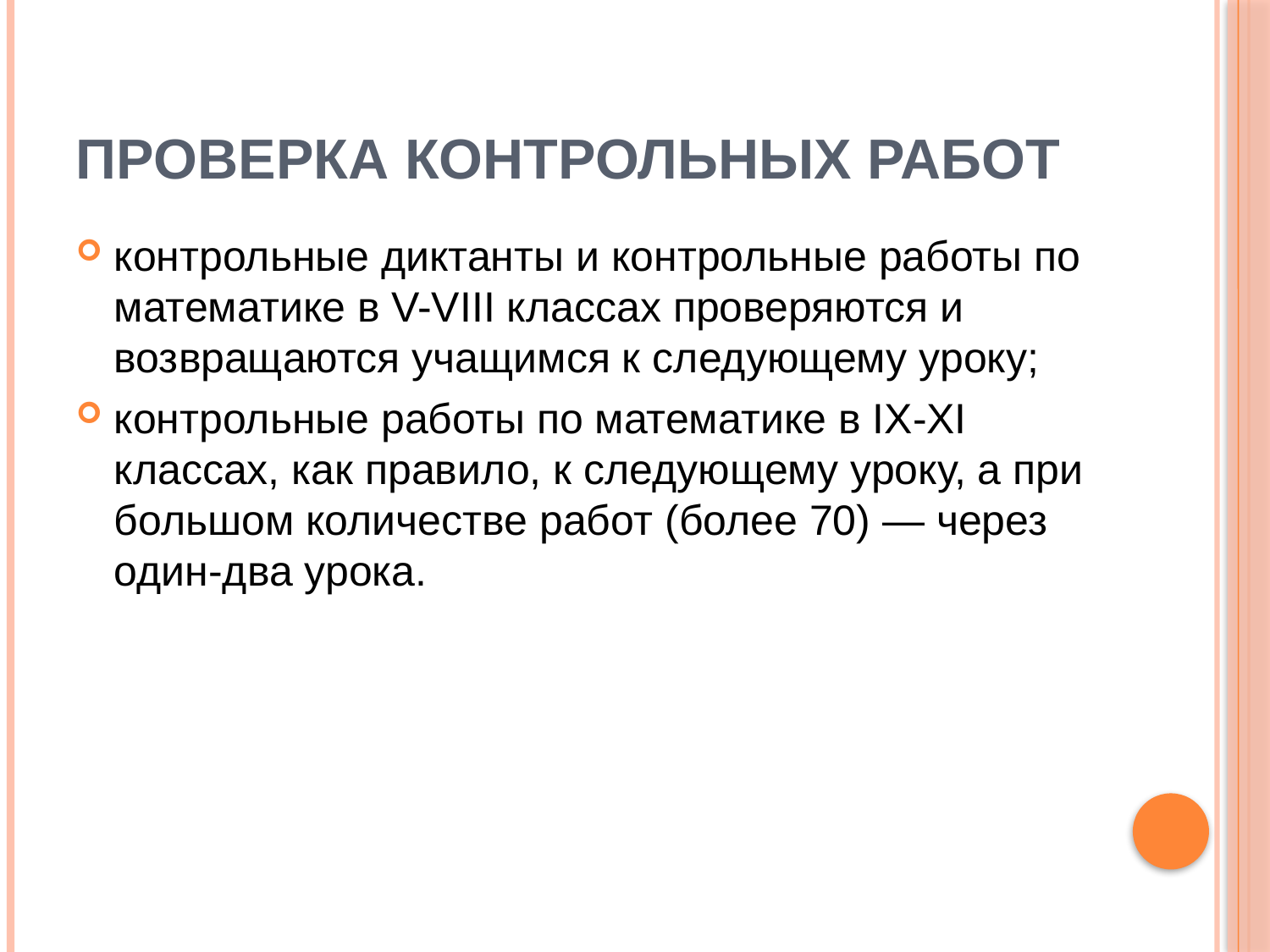

# Проверка контрольных работ
контрольные диктанты и контрольные работы по математике в V-VIII классах проверяются и возвращаются учащимся к следующему уроку;
контрольные работы по математике в IX-XI классах, как правило, к следующему уроку, а при большом количестве работ (более 70) — через один-два урока.